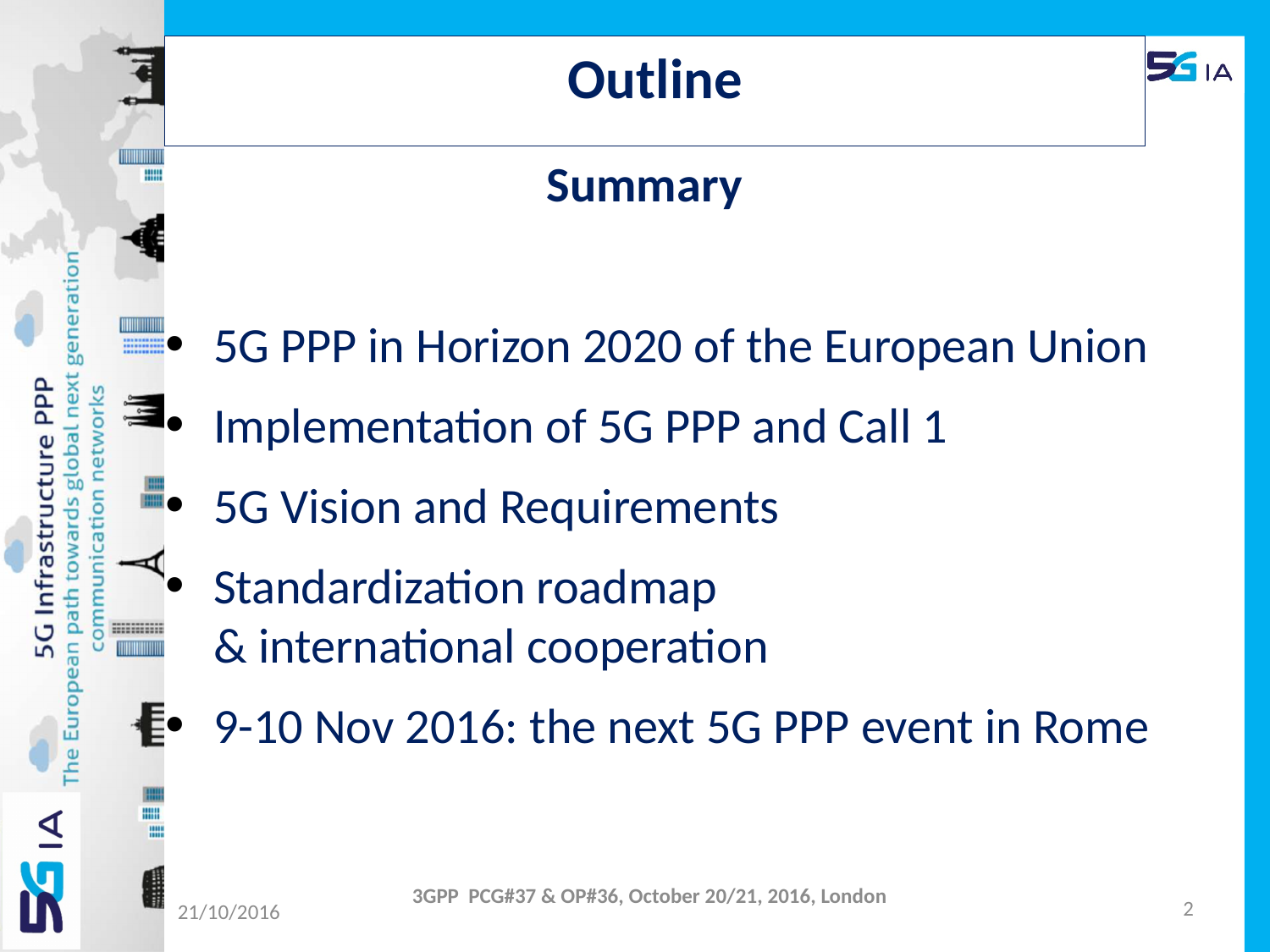

Outline
			Summary

5G PPP in Horizon 2020 of the European Union
Implementation of 5G PPP and Call 1
5G Vision and Requirements
Standardization roadmap                                      & international cooperation
9-10 Nov 2016: the next 5G PPP event in Rome
3GPP  PCG#37 & OP#36, October 20/21, 2016, London

2
21/10/2016